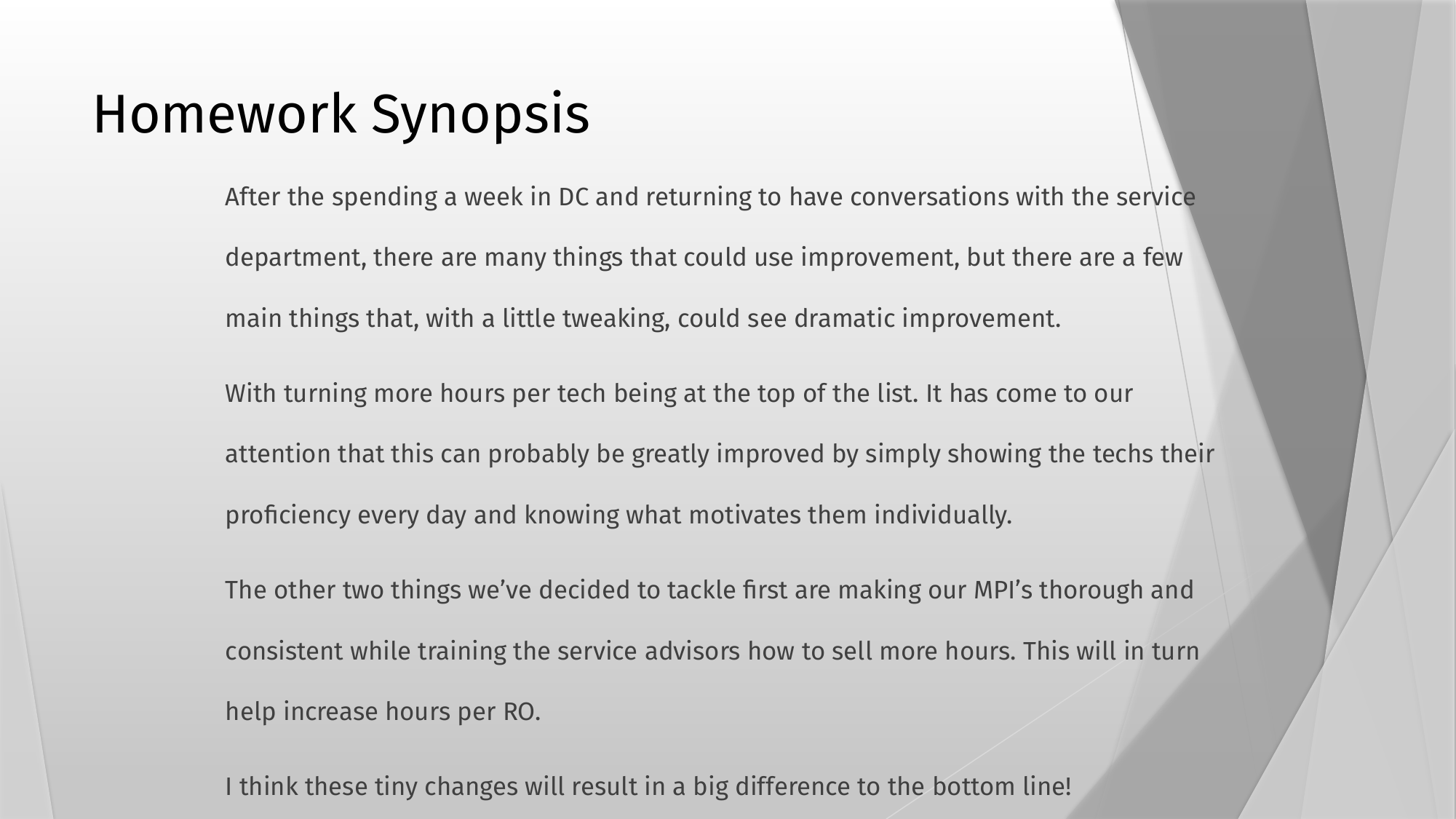

# Homework Synopsis
After the spending a week in DC and returning to have conversations with the service department, there are many things that could use improvement, but there are a few main things that, with a little tweaking, could see dramatic improvement.
With turning more hours per tech being at the top of the list. It has come to our attention that this can probably be greatly improved by simply showing the techs their proficiency every day and knowing what motivates them individually.
The other two things we’ve decided to tackle first are making our MPI’s thorough and consistent while training the service advisors how to sell more hours. This will in turn help increase hours per RO.
I think these tiny changes will result in a big difference to the bottom line!